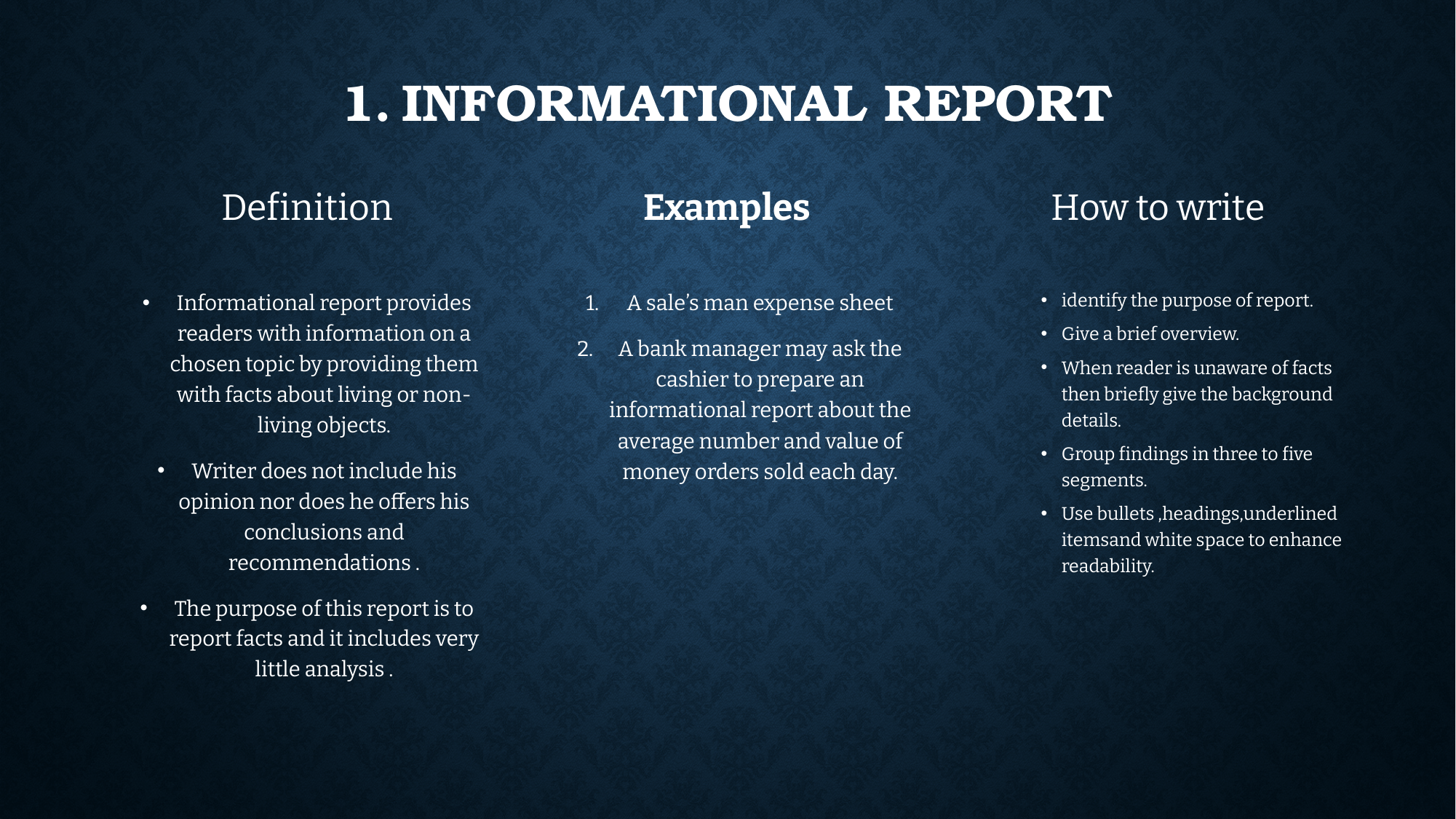

# Informational report
Definition
Examples
How to write
Informational report provides readers with information on a chosen topic by providing them with facts about living or non-living objects.
Writer does not include his opinion nor does he offers his conclusions and recommendations .
The purpose of this report is to report facts and it includes very little analysis .
A sale’s man expense sheet
A bank manager may ask the cashier to prepare an informational report about the average number and value of money orders sold each day.
identify the purpose of report.
Give a brief overview.
When reader is unaware of facts then briefly give the background details.
Group findings in three to five segments.
Use bullets ,headings,underlined itemsand white space to enhance readability.